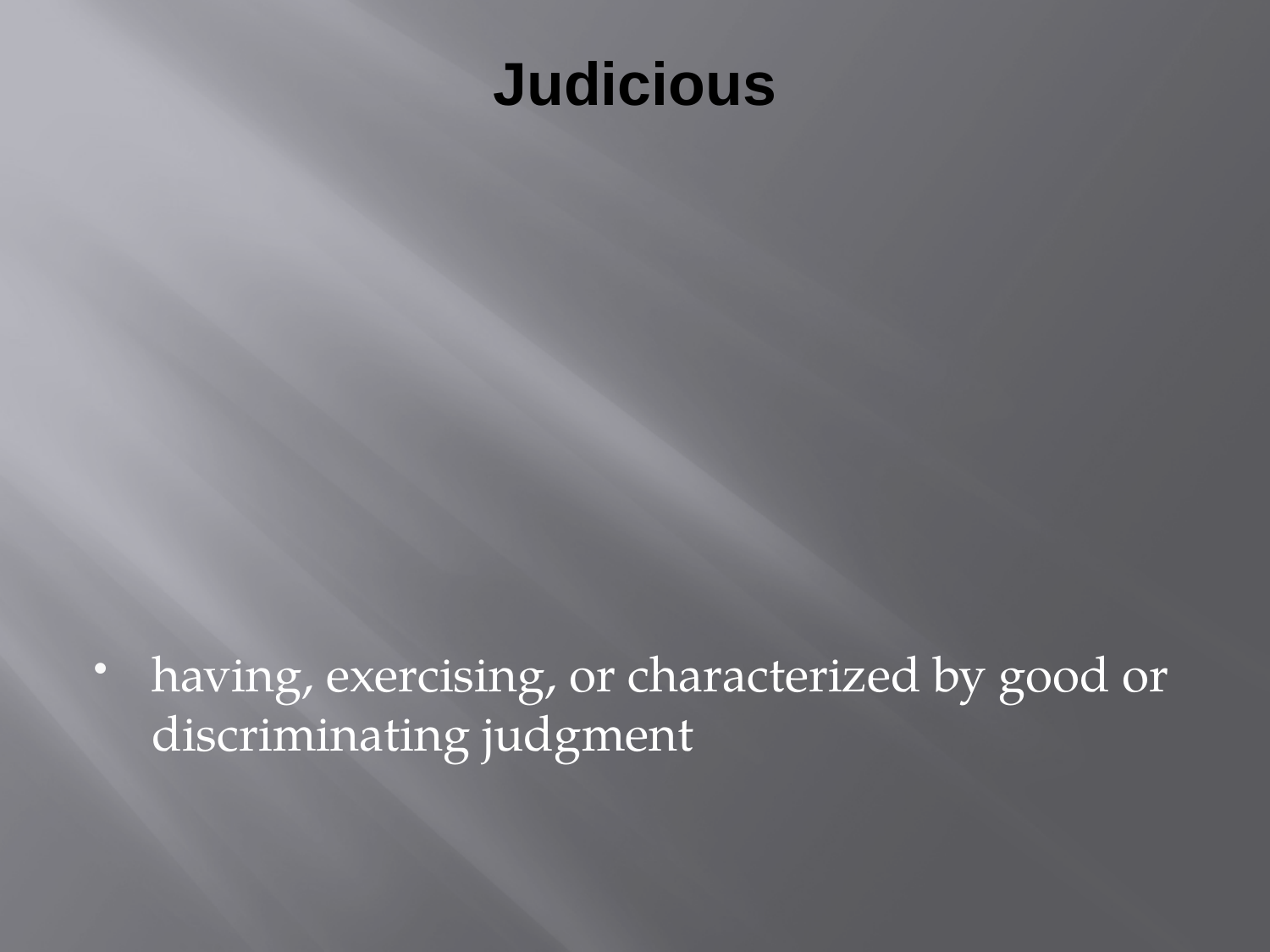

# Judicious

having, exercising, or characterized by good or discriminating judgment